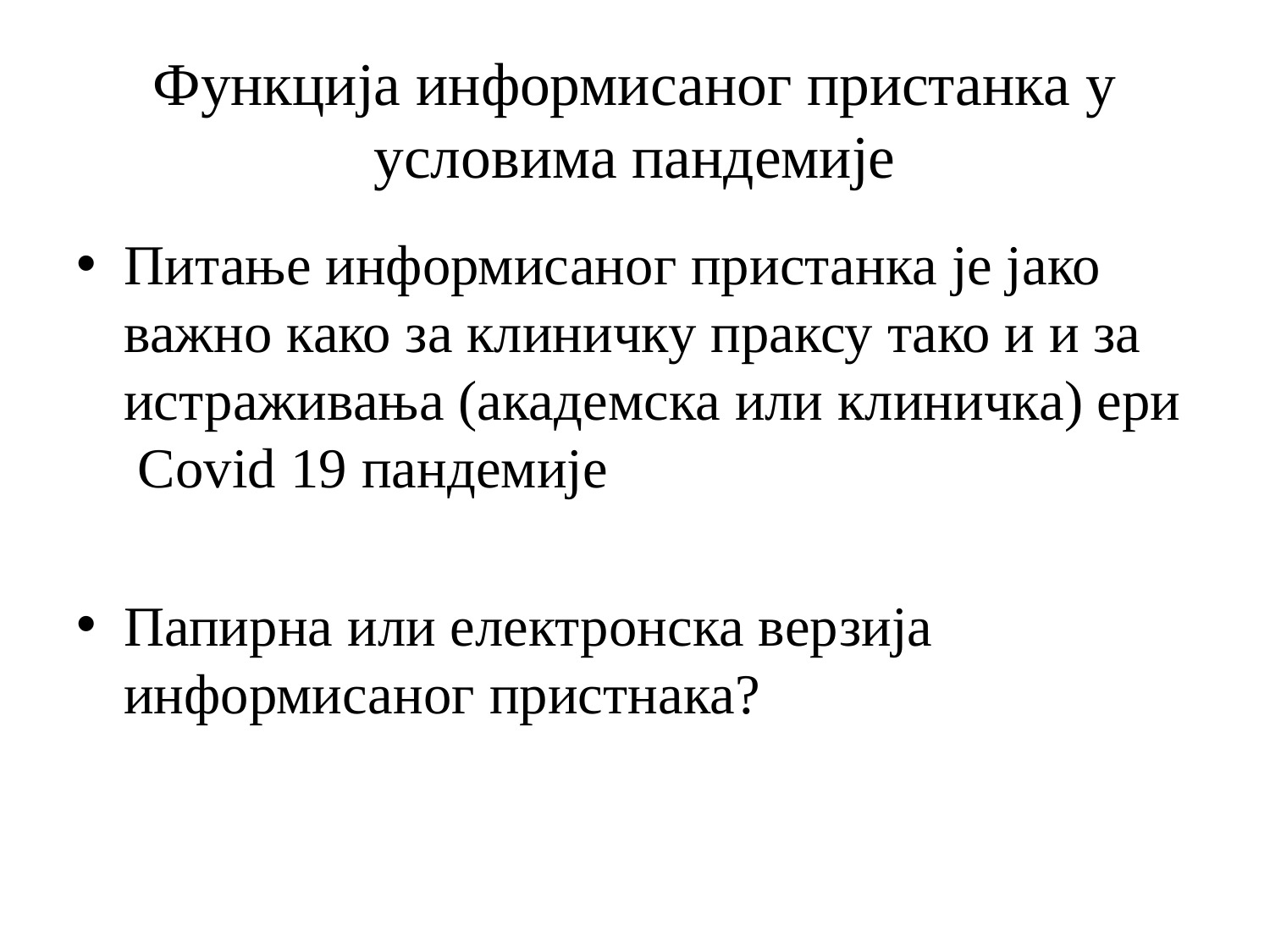

# Функција информисаног пристанка у условима пандемије
Питање информисаног пристанка је јако важно како за клиничку праксу тако и и за истраживања (академска или клиничка) ери  Covid 19 пандемије

Папирна или електронска верзија информисаног пристнака?